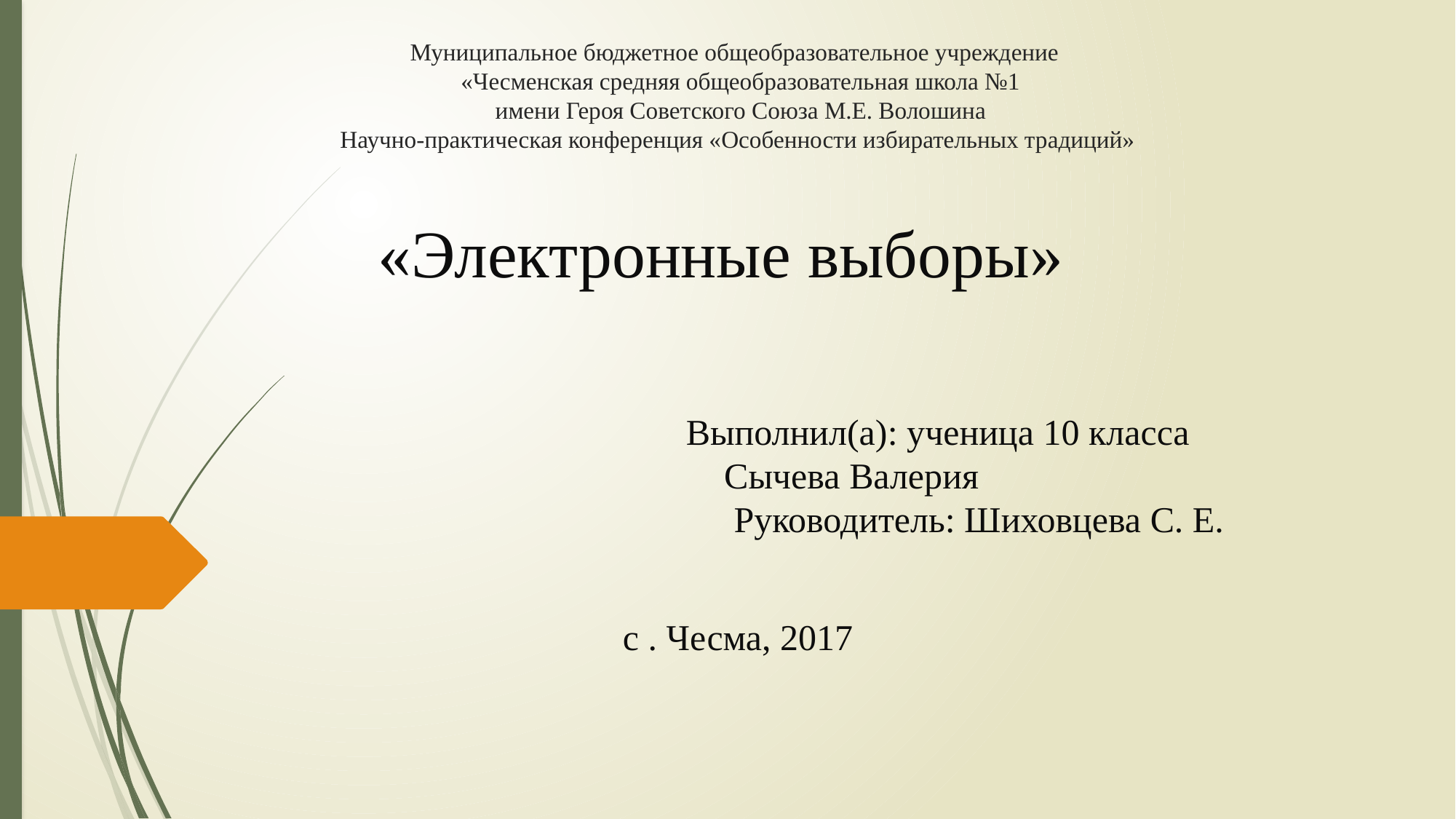

# Муниципальное бюджетное общеобразовательное учреждение «Чесменская средняя общеобразовательная школа №1 имени Героя Советского Союза М.Е. Волошина Научно-практическая конференция «Особенности избирательных традиций»

«Электронные выборы»

                                                       Выполнил(а): ученица 10 класса
                         Сычева Валерия
                                                     Руководитель: Шиховцева С. Е.

с . Чесма, 2017